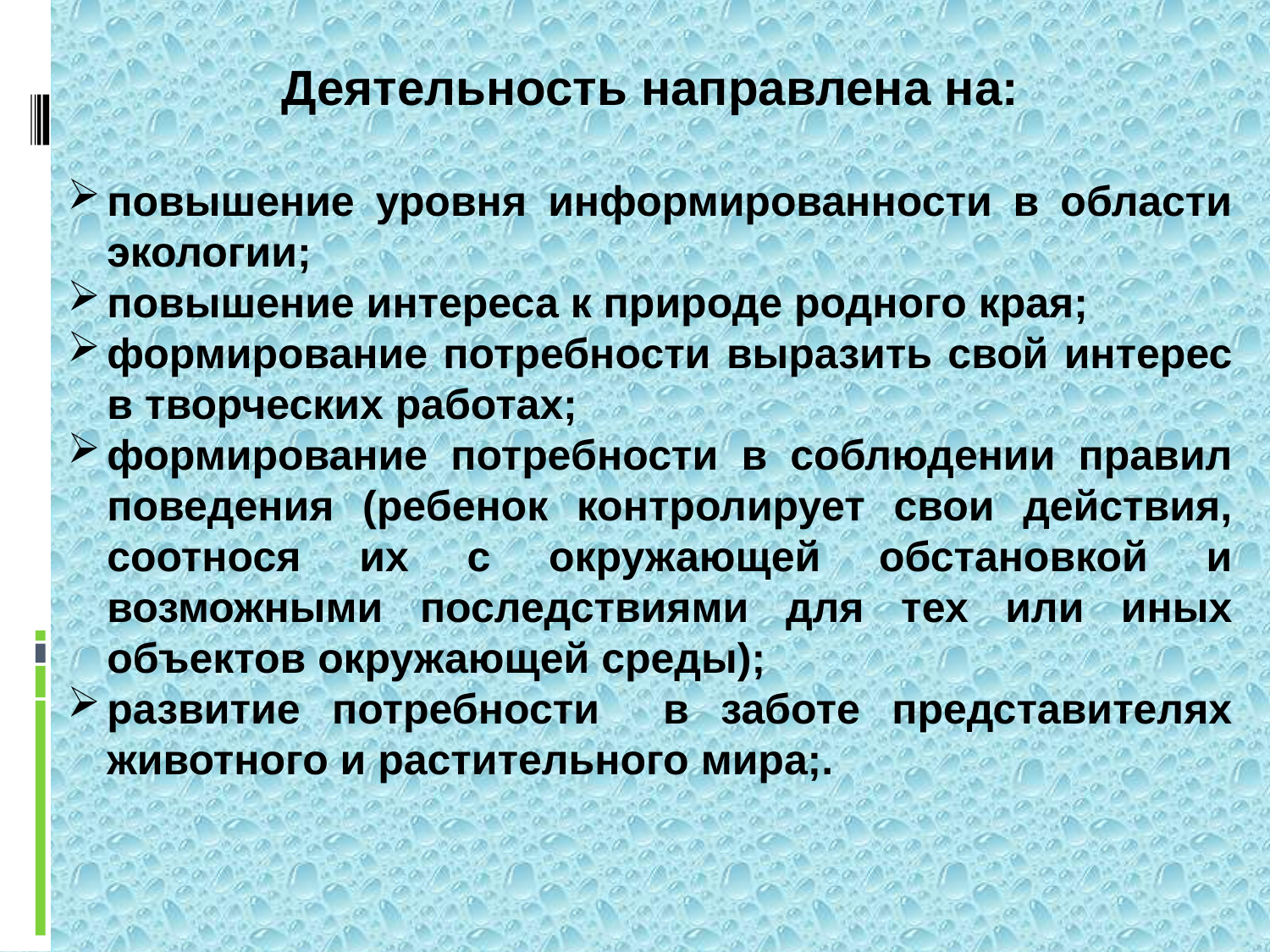

Деятельность направлена на:

повышение уровня информированности в области экологии;
повышение интереса к природе родного края;
формирование потребности выразить свой интерес в творческих работах;
формирование потребности в соблюдении правил поведения (ребенок контролирует свои действия, соотнося их с окружающей обстановкой и возможными последствиями для тех или иных объектов окружающей среды);
развитие потребности  в заботе представителях животного и растительного мира;.